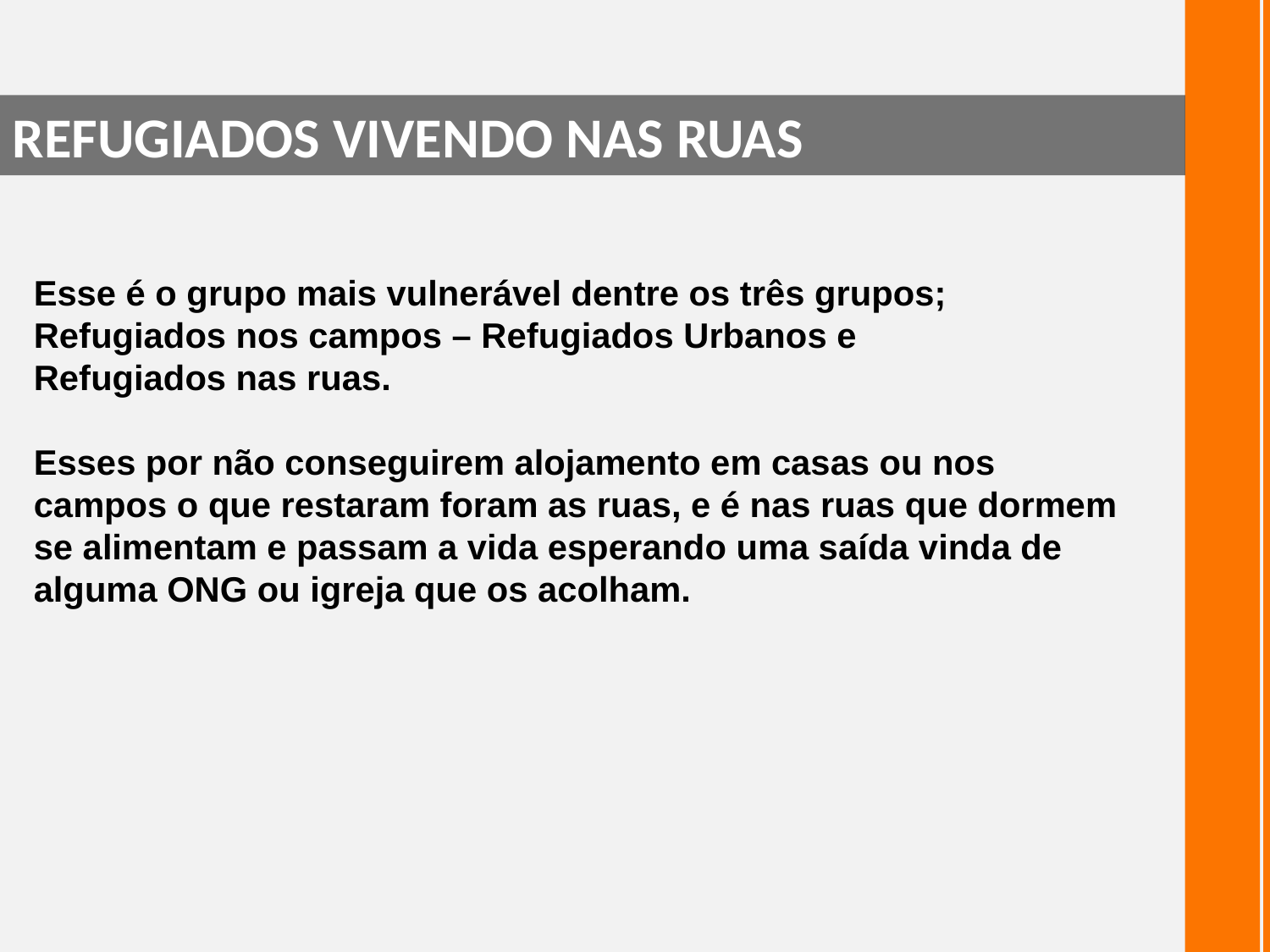

REFUGIADOS VIVENDO NAS RUAS
Esse é o grupo mais vulnerável dentre os três grupos; Refugiados nos campos – Refugiados Urbanos e
Refugiados nas ruas.

Esses por não conseguirem alojamento em casas ou nos campos o que restaram foram as ruas, e é nas ruas que dormem se alimentam e passam a vida esperando uma saída vinda de alguma ONG ou igreja que os acolham.